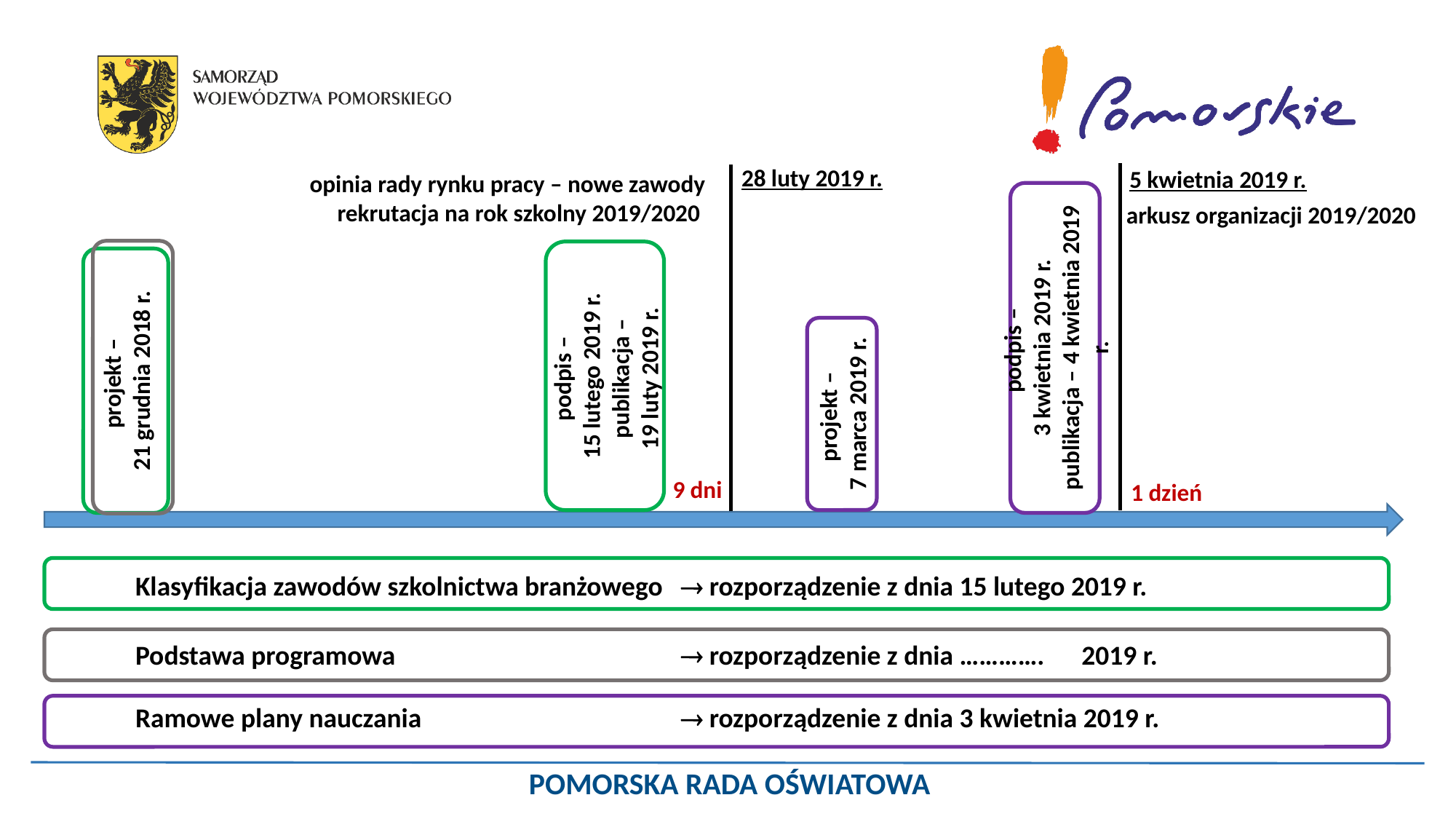

28 luty 2019 r.
opinia rady rynku pracy – nowe zawody
rekrutacja na rok szkolny 2019/2020
5 kwietnia 2019 r.
arkusz organizacji 2019/2020
#
podpis –
3 kwietnia 2019 r.
publikacja – 4 kwietnia 2019 r.

Podstawa programowa 			→ rozporządzenie z dnia ………….      2019 r.
podpis –
15 lutego 2019 r. publikacja –
19 luty 2019 r.
projekt –
21 grudnia 2018 r.

Klasyfikacja zawodów szkolnictwa branżowego 	→ rozporządzenie z dnia 15 lutego 2019 r.
projekt –
7 marca 2019 r.
Ramowe plany nauczania 			→ rozporządzenie z dnia 3 kwietnia 2019 r.

9 dni
1 dzień